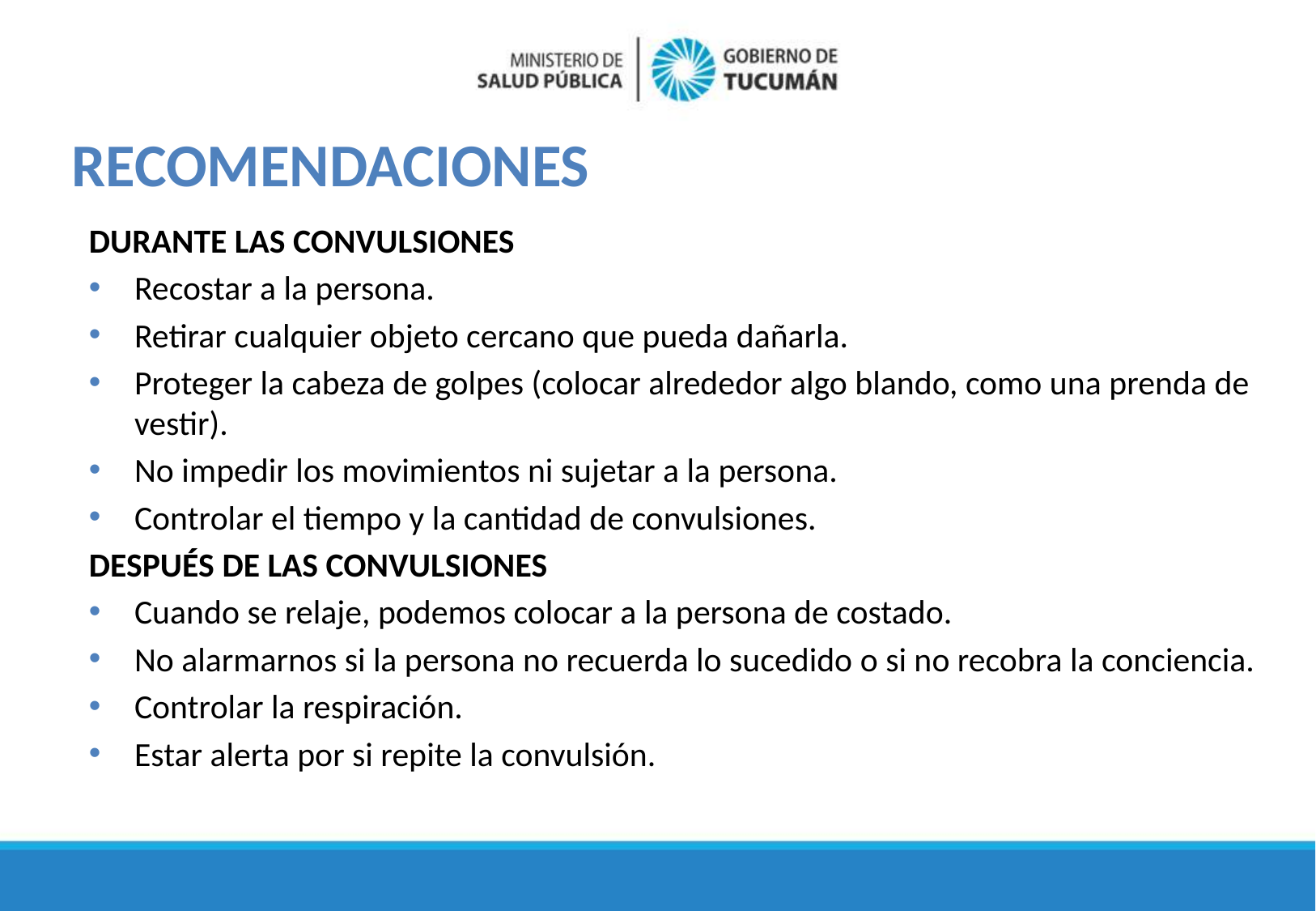

CONVULCIONES
# RECOMENDACIONES
DURANTE LAS CONVULSIONES
Recostar a la persona.
Retirar cualquier objeto cercano que pueda dañarla.
Proteger la cabeza de golpes (colocar alrededor algo blando, como una prenda de vestir).
No impedir los movimientos ni sujetar a la persona.
Controlar el tiempo y la cantidad de convulsiones.
DESPUÉS DE LAS CONVULSIONES
Cuando se relaje, podemos colocar a la persona de costado.
No alarmarnos si la persona no recuerda lo sucedido o si no recobra la conciencia.
Controlar la respiración.
Estar alerta por si repite la convulsión.